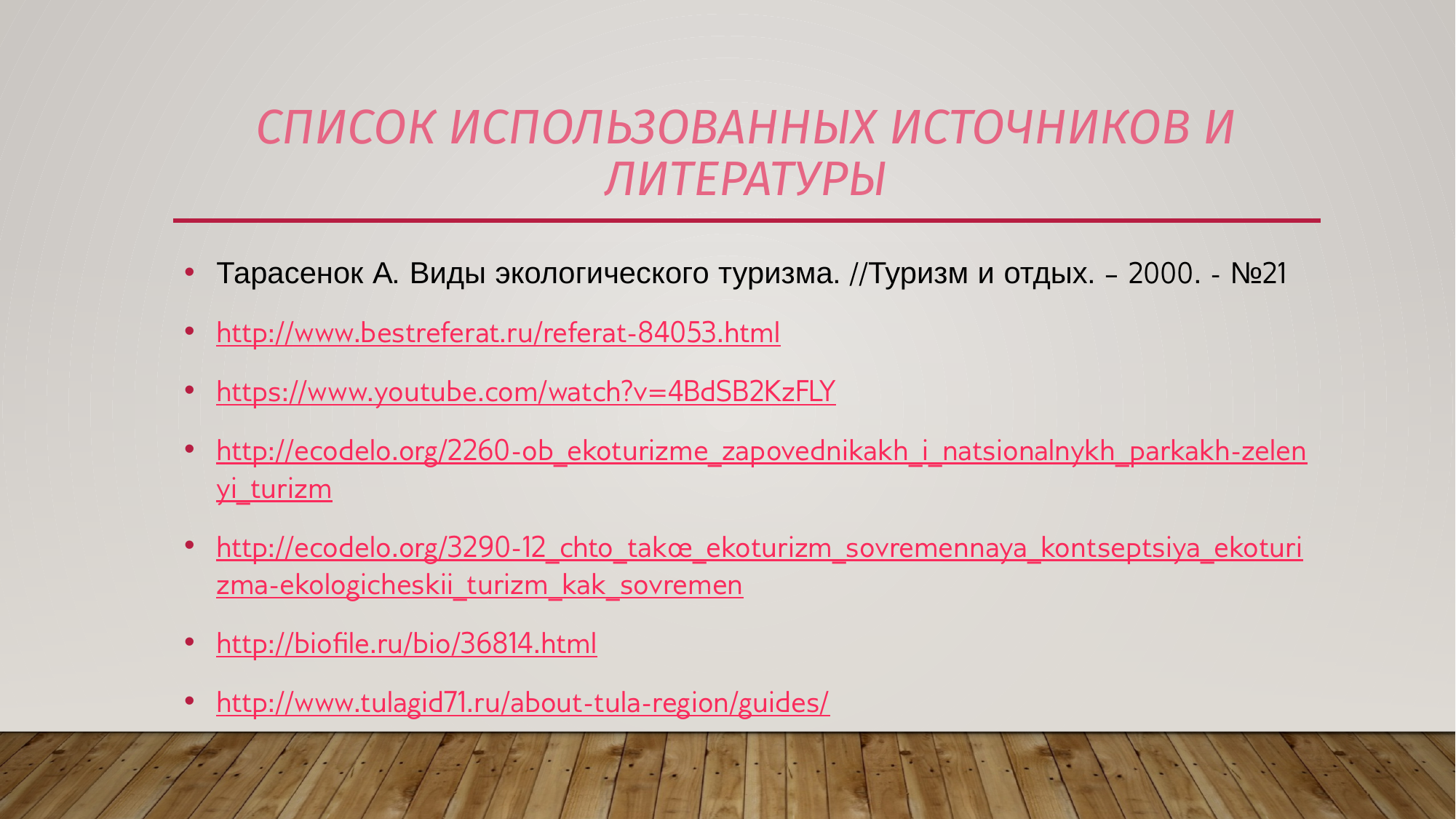

# Список использованных источников и литературы
Тарасенок А. Виды экологического туризма. //Туризм и отдых. – 2000. - №21
http://www.bestreferat.ru/referat-84053.html
https://www.youtube.com/watch?v=4BdSB2KzFLY
http://ecodelo.org/2260-ob_ekoturizme_zapovednikakh_i_natsionalnykh_parkakh-zelenyi_turizm
http://ecodelo.org/3290-12_chto_takoe_ekoturizm_sovremennaya_kontseptsiya_ekoturizma-ekologicheskii_turizm_kak_sovremen
http://biofile.ru/bio/36814.html
http://www.tulagid71.ru/about-tula-region/guides/